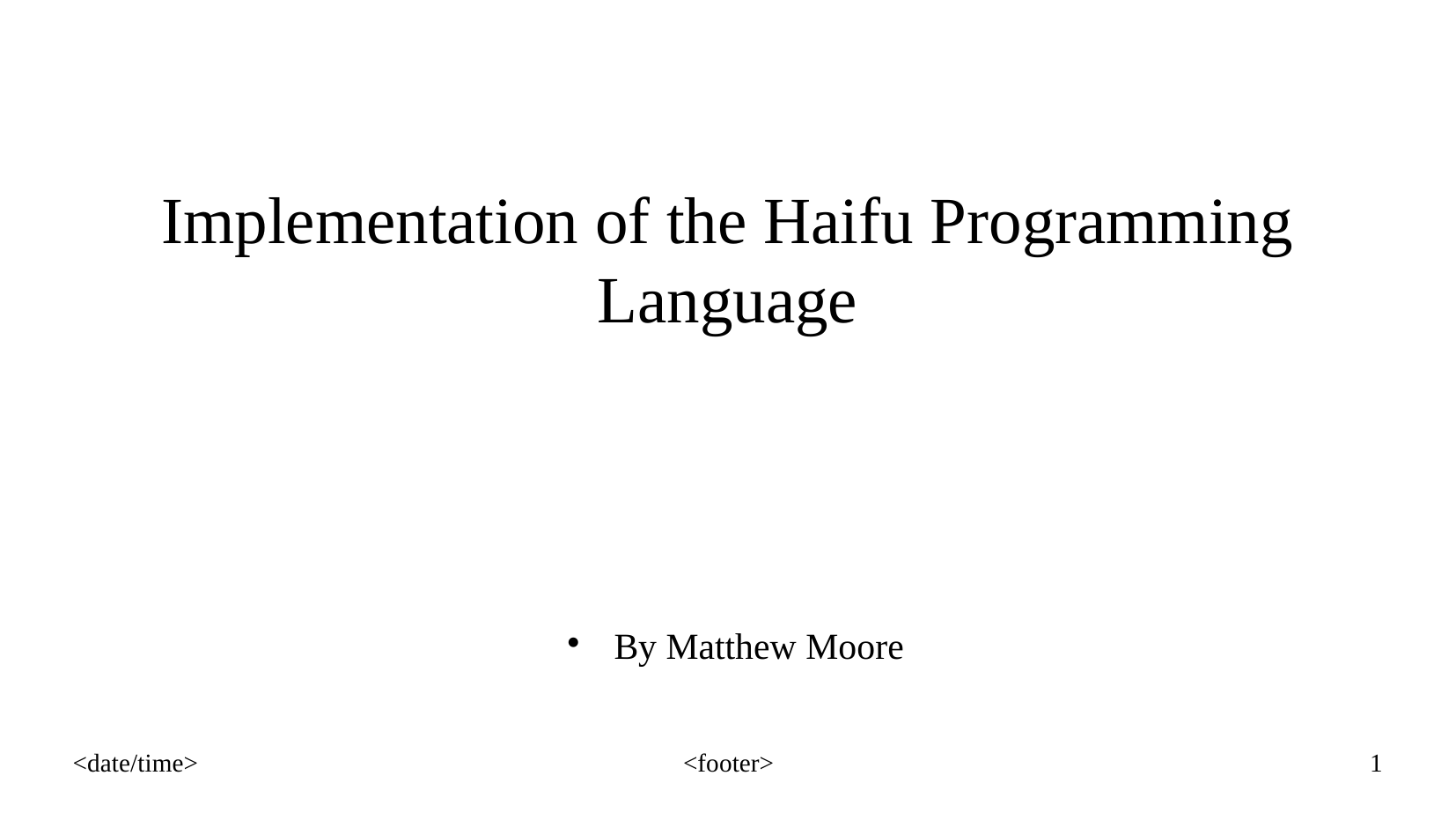

Implementation of the Haifu Programming Language
By Matthew Moore